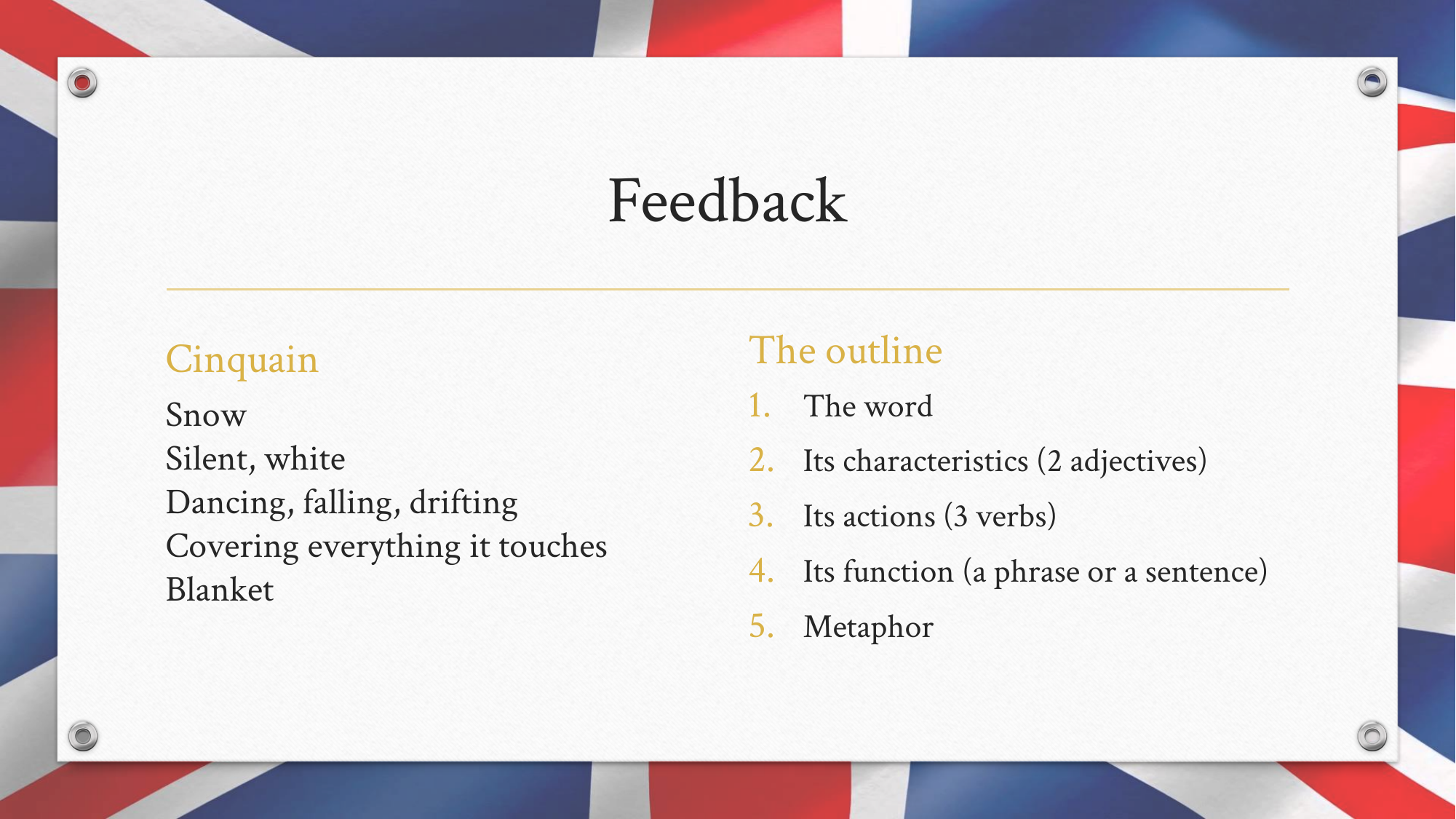

# Feedback
The outline
Cinquain
The word
Its characteristics (2 adjectives)
Its actions (3 verbs)
Its function (a phrase or a sentence)
Metaphor
Snow
Silent, white
Dancing, falling, drifting
Covering everything it touches
Blanket